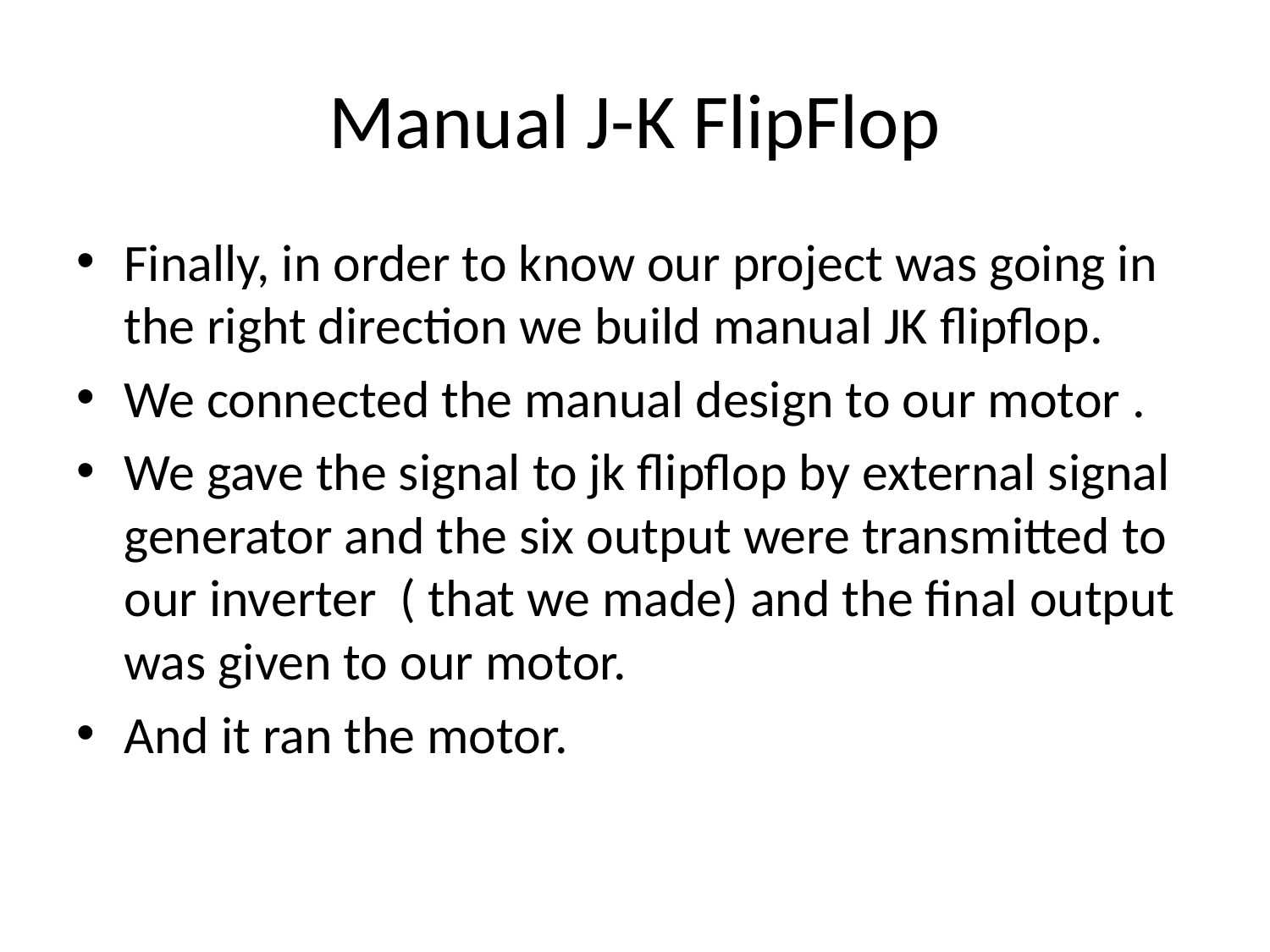

# Manual J-K FlipFlop
Finally, in order to know our project was going in the right direction we build manual JK flipflop.
We connected the manual design to our motor .
We gave the signal to jk flipflop by external signal generator and the six output were transmitted to our inverter  ( that we made) and the final output was given to our motor.
And it ran the motor.